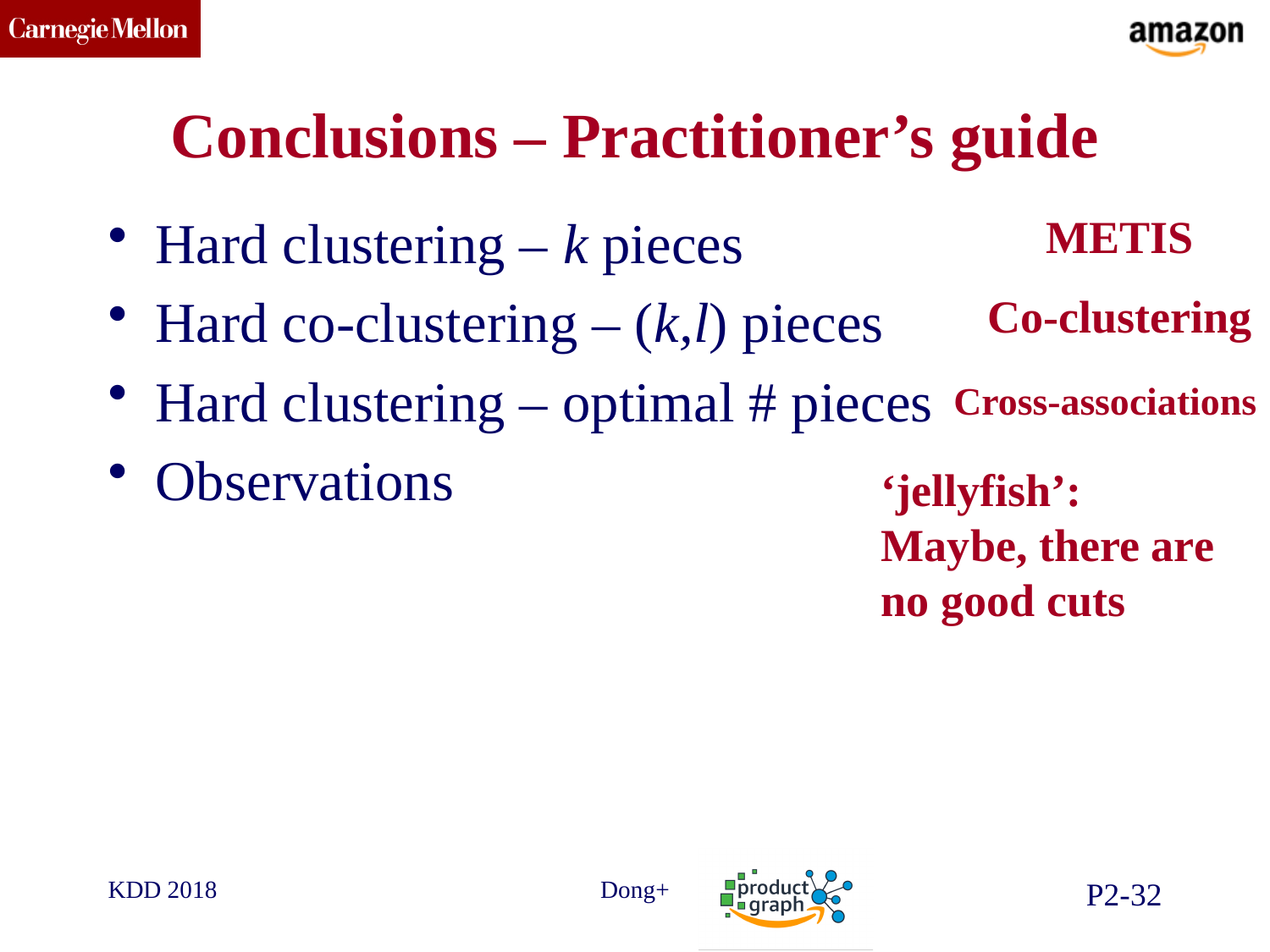

# Conclusions – Practitioner’s guide
Hard clustering – k pieces
Hard co-clustering – (k,l) pieces
Hard clustering – optimal # pieces
Observations
METIS
Co-clustering
Cross-associations
‘jellyfish’:
Maybe, there are
no good cuts
KDD 2018
Dong+
P2-32